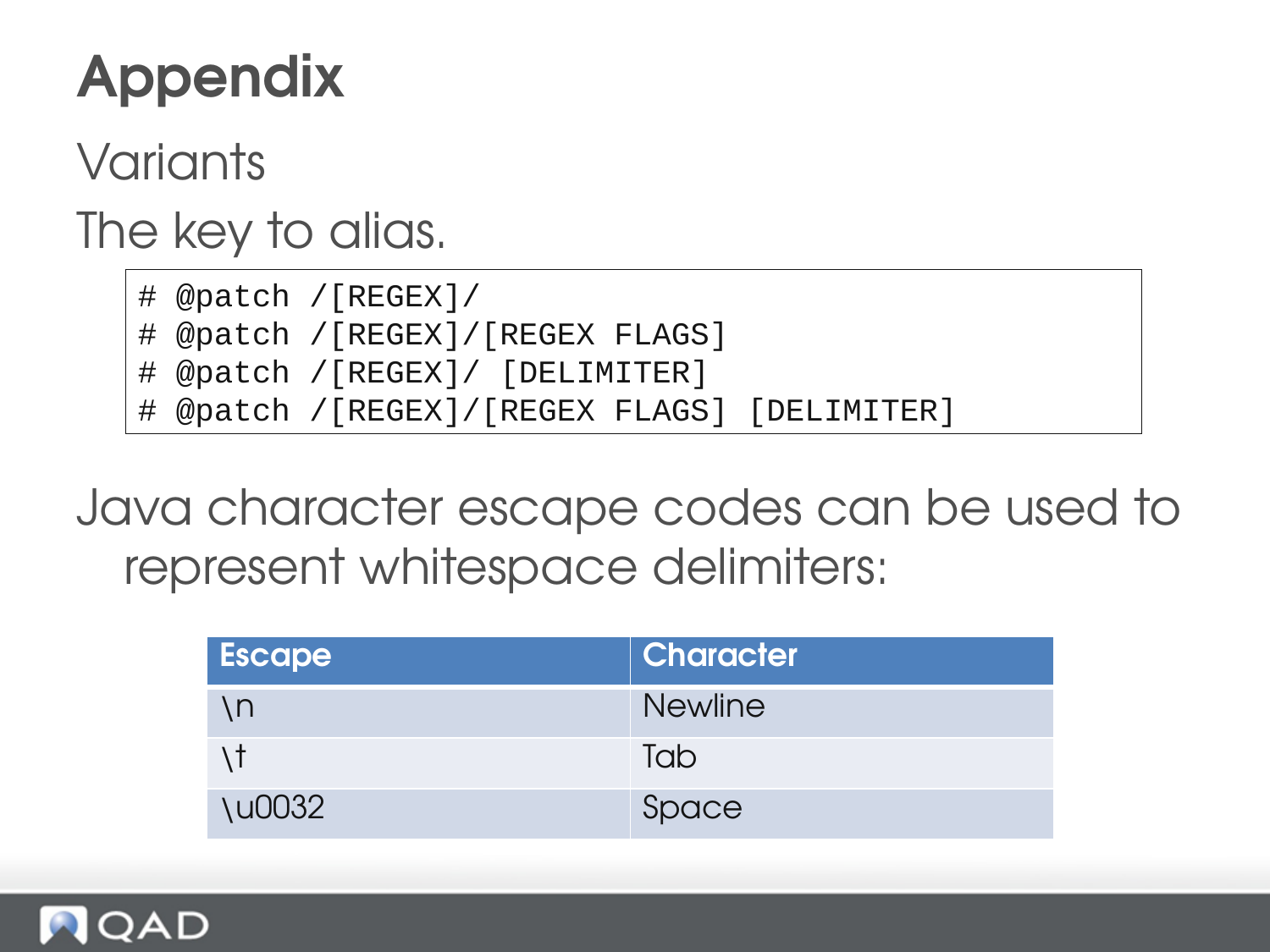

# Appendix
Variants
The key to alias.

Java character escape codes can be used to represent whitespace delimiters:
# @patch /[REGEX]/
# @patch /[REGEX]/[REGEX FLAGS]
# @patch /[REGEX]/ [DELIMITER]
# @patch /[REGEX]/[REGEX FLAGS] [DELIMITER]
| Escape | Character |
| --- | --- |
| \n | Newline |
| \t | Tab |
| \u0032 | Space |